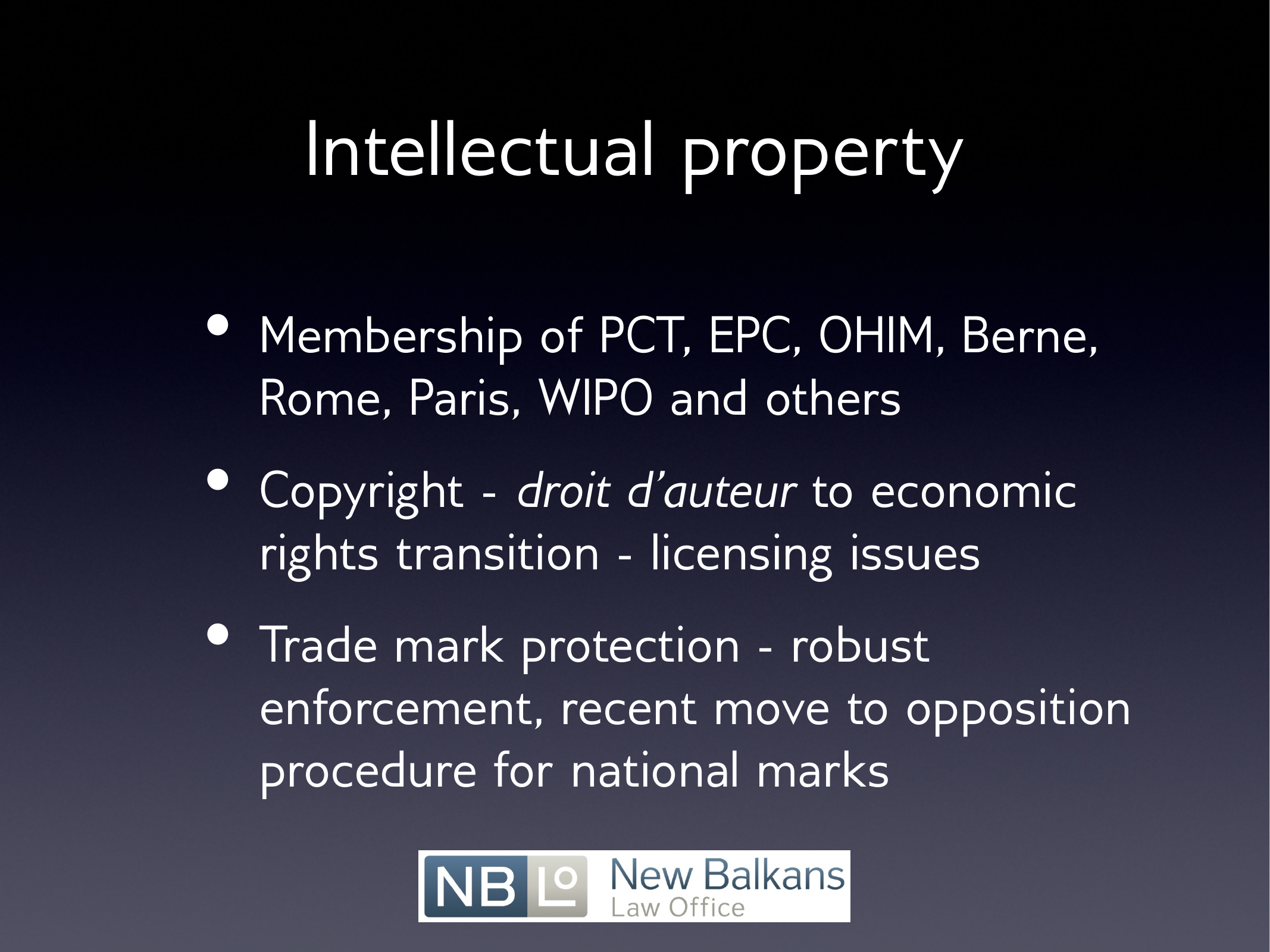

# Intellectual property
Membership of PCT, EPC, OHIM, Berne, Rome, Paris, WIPO and others
Copyright - droit d’auteur to economic rights transition - licensing issues
Trade mark protection - robust enforcement, recent move to opposition procedure for national marks